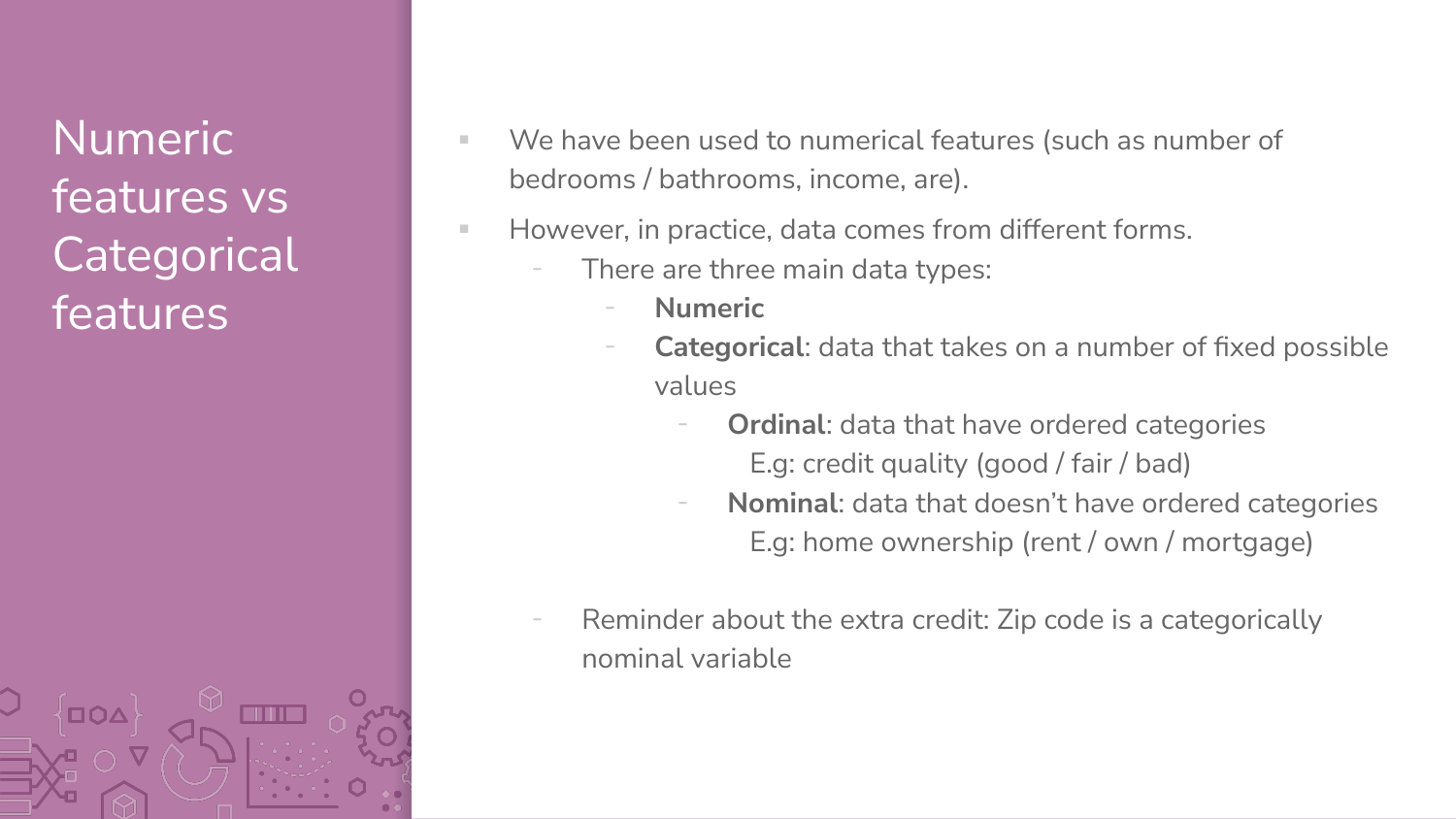

# Numeric features vs Categorical features
We have been used to numerical features (such as number of bedrooms / bathrooms, income, are).
However, in practice, data comes from different forms.
There are three main data types:
Numeric
Categorical: data that takes on a number of fixed possible values
Ordinal: data that have ordered categories
E.g: credit quality (good / fair / bad)
Nominal: data that doesn’t have ordered categories
E.g: home ownership (rent / own / mortgage)

Reminder about the extra credit: Zip code is a categorically nominal variable